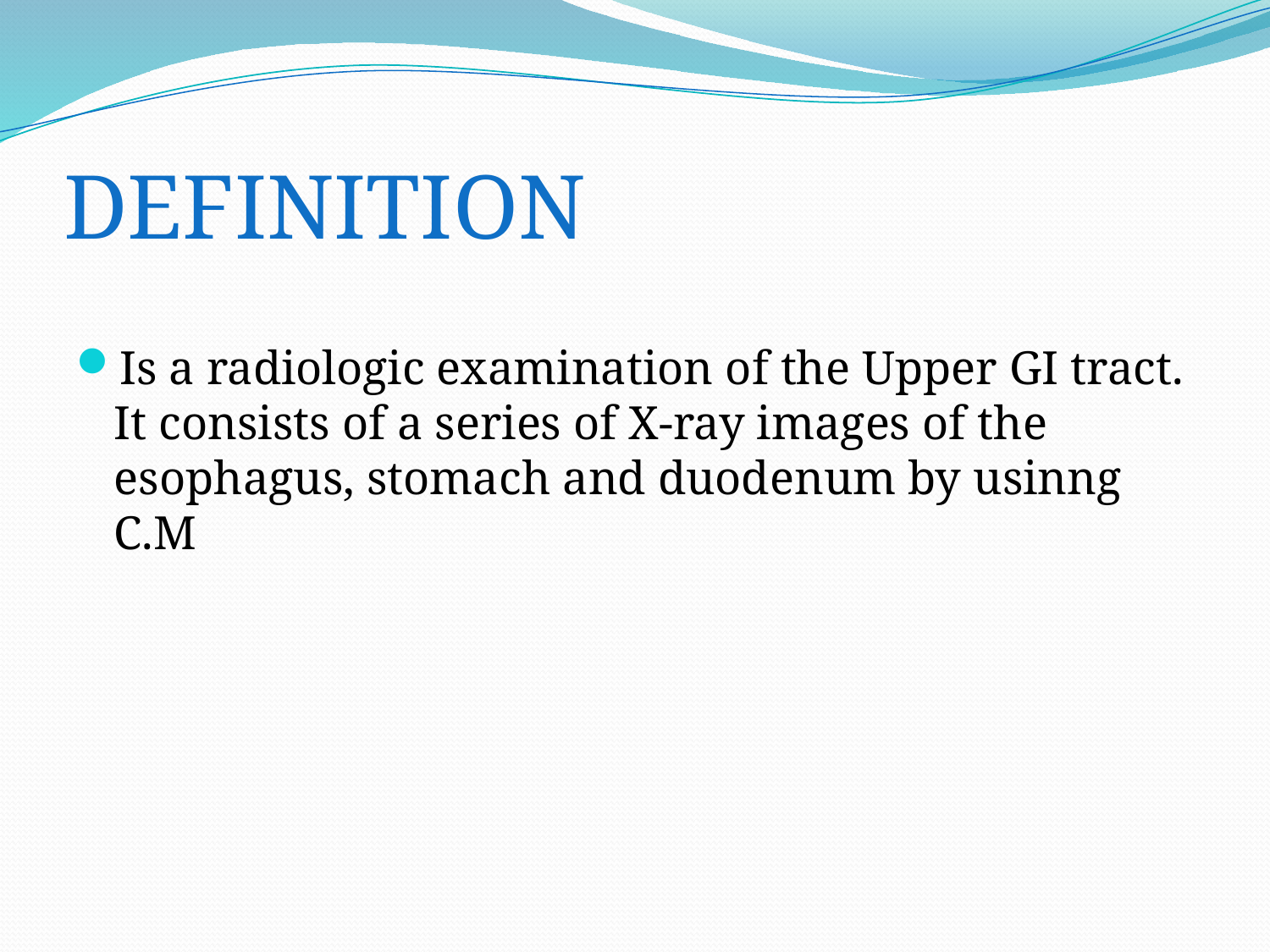

# DEFINITION

Is a radiologic examination of the Upper GI tract. It consists of a series of X-ray images of the esophagus, stomach and duodenum by usinng C.M